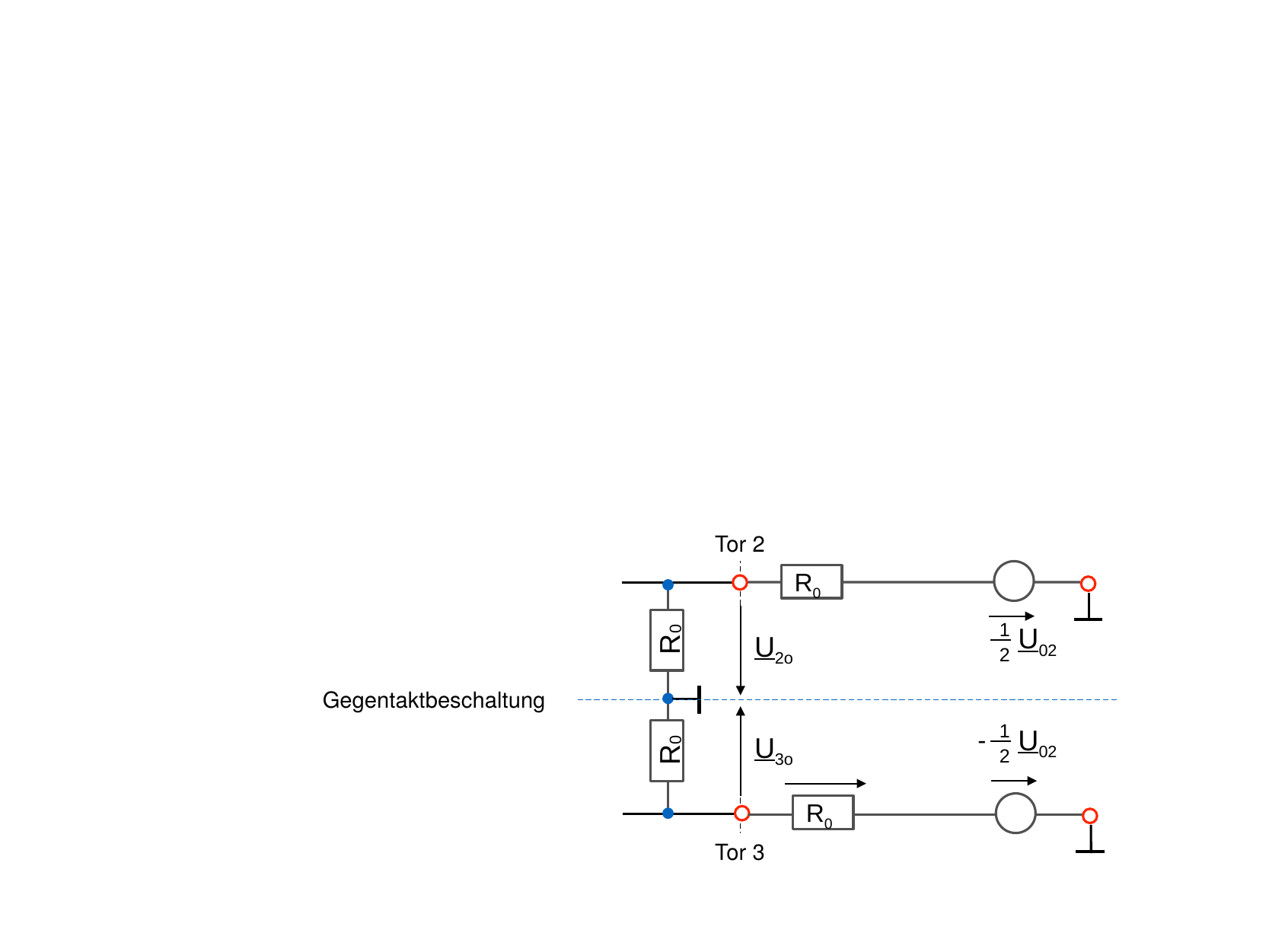

Tor 2

R0

1
2

 U02

R0

 U2o
Gegentaktbeschaltung

1
2

 U02
-
 U3o
R0

R0

Tor 3